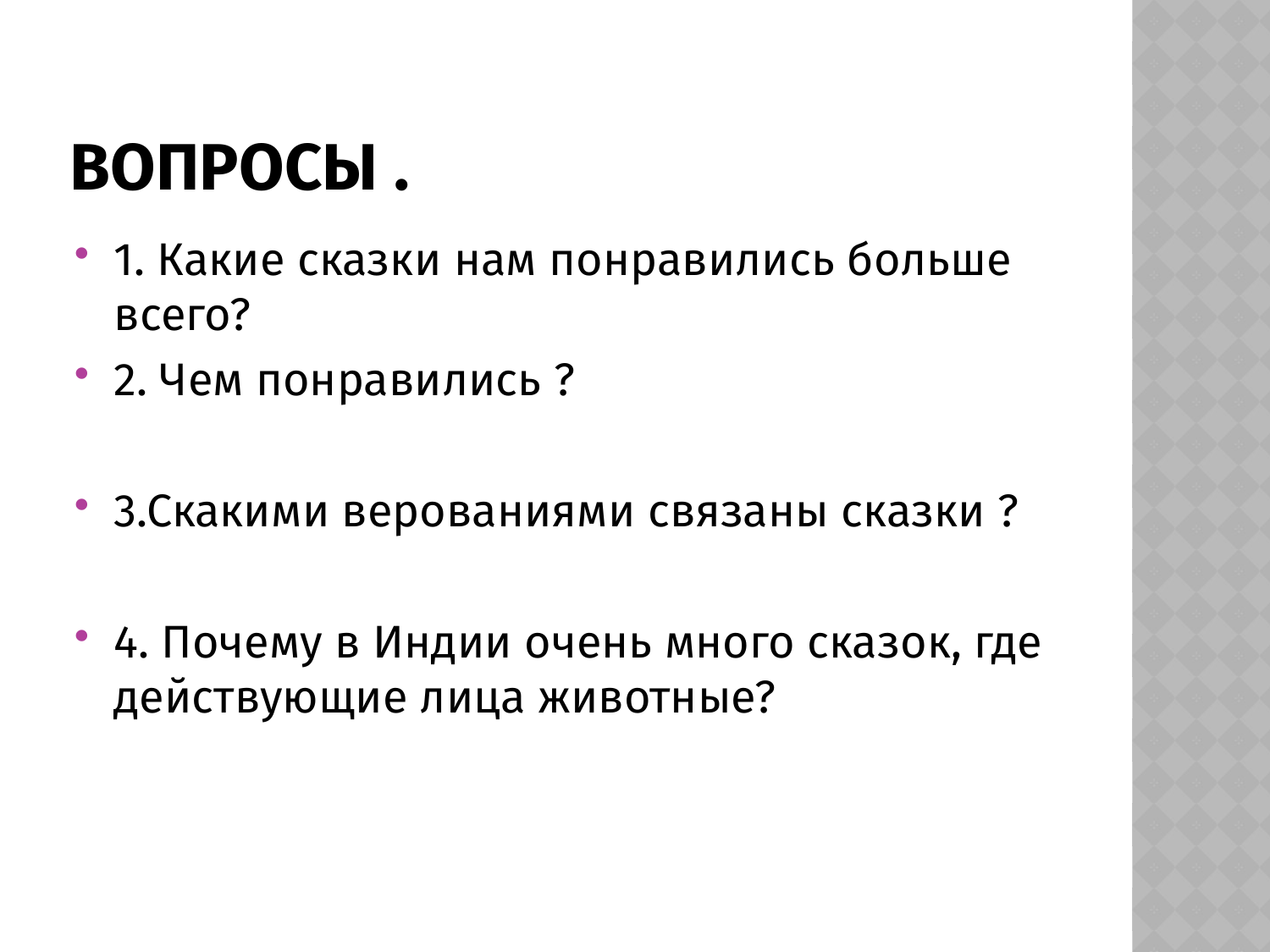

# Вопросы .
1. Какие сказки нам понравились больше всего?
2. Чем понравились ?

3.Скакими верованиями связаны сказки ?

4. Почему в Индии очень много сказок, где действующие лица животные?